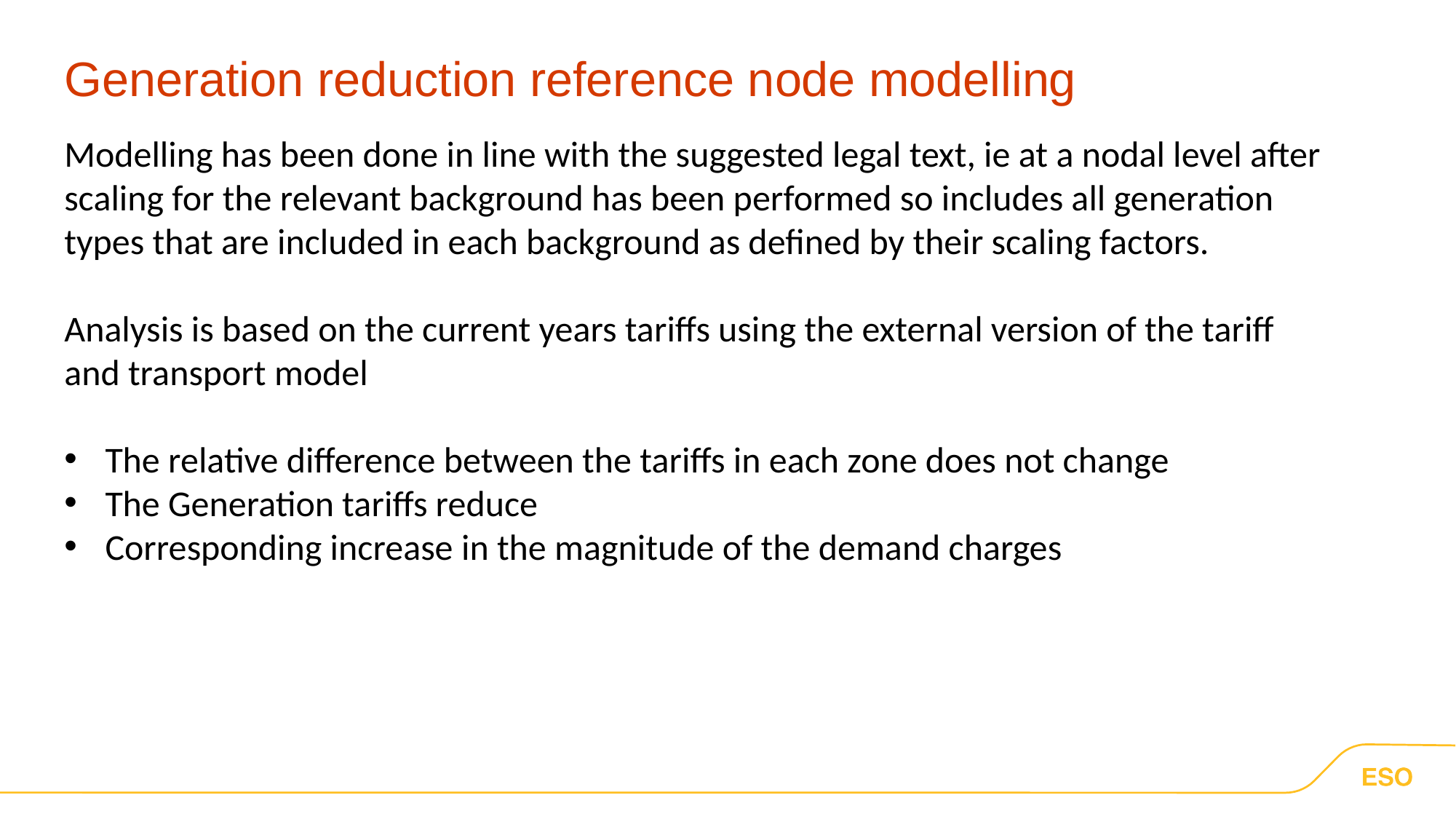

# Generation reduction reference node modelling
Modelling has been done in line with the suggested legal text, ie at a nodal level after scaling for the relevant background has been performed so includes all generation types that are included in each background as defined by their scaling factors.

Analysis is based on the current years tariffs using the external version of the tariff and transport model

The relative difference between the tariffs in each zone does not change
The Generation tariffs reduce
Corresponding increase in the magnitude of the demand charges